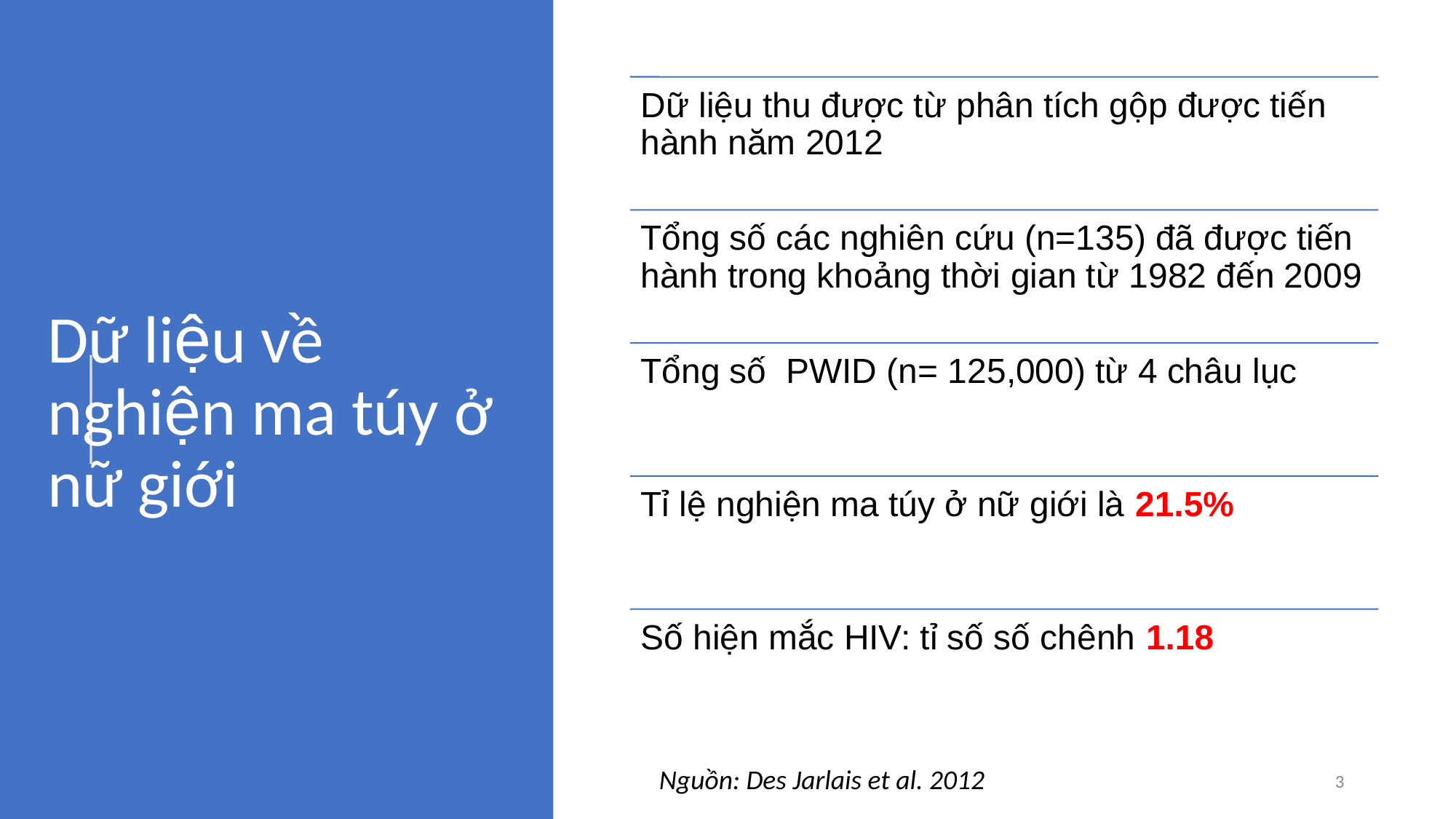

Dữ liệu thu được từ phân tích gộp được tiến hành năm 2012
Tổng số các nghiên cứu (n=135) đã được tiến hành trong khoảng thời gian từ 1982 đến 2009
Tổng số  PWID (n= 125,000) từ 4 châu lục
Tỉ lệ nghiện ma túy ở nữ giới là 21.5%
Số hiện mắc HIV: tỉ số số chênh 1.18
# Dữ liệu về nghiện ma túy ở nữ giới
Nguồn: Des Jarlais et al. 2012
3